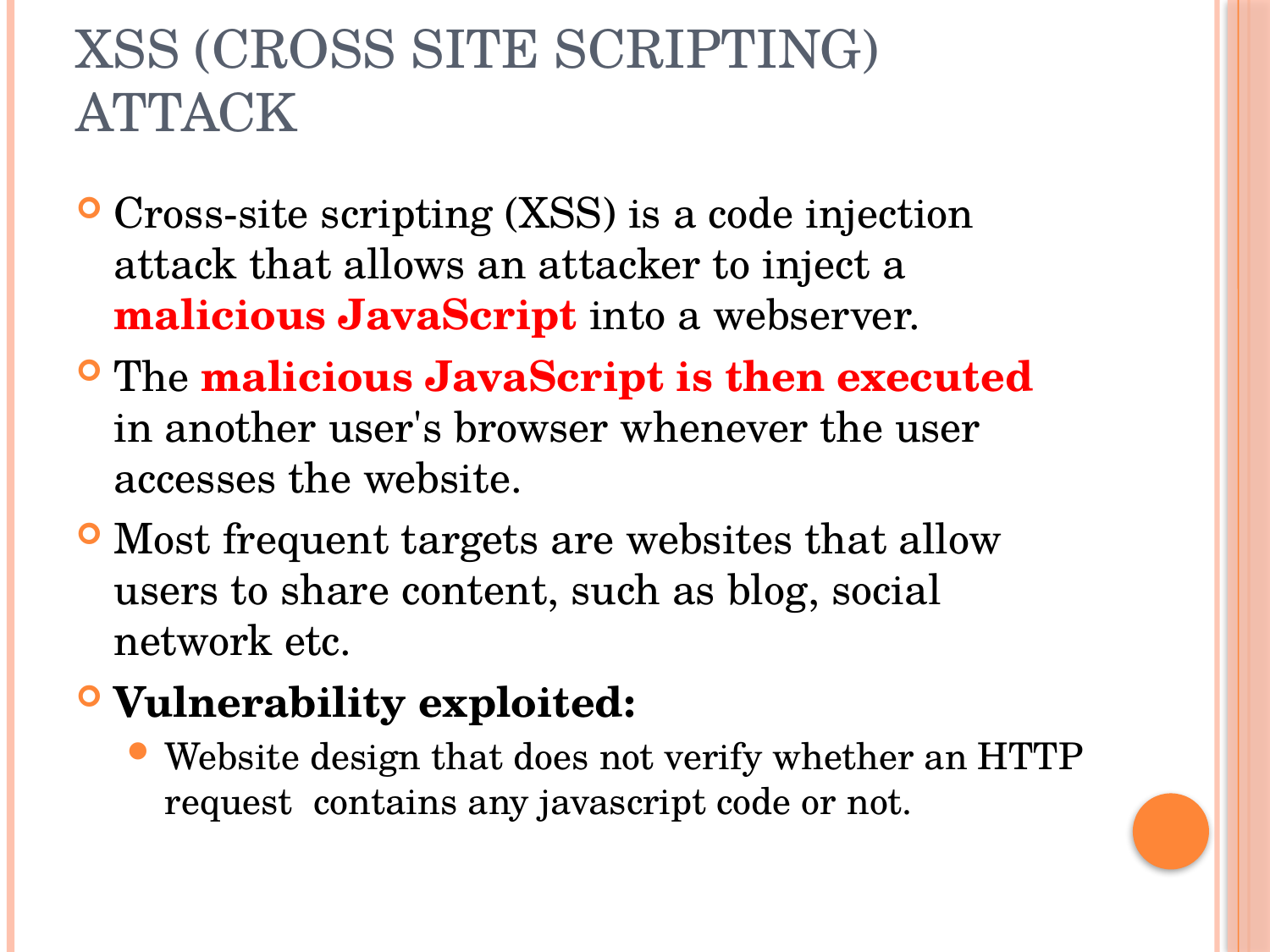

# XSS (Cross Site Scripting) Attack
Cross-site scripting (XSS) is a code injection attack that allows an attacker to inject a malicious JavaScript into a webserver.
The malicious JavaScript is then executed  in another user's browser whenever the user accesses the website.
Most frequent targets are websites that allow users to share content, such as blog, social network etc.
Vulnerability exploited:
Website design that does not verify whether an HTTP request  contains any javascript code or not.